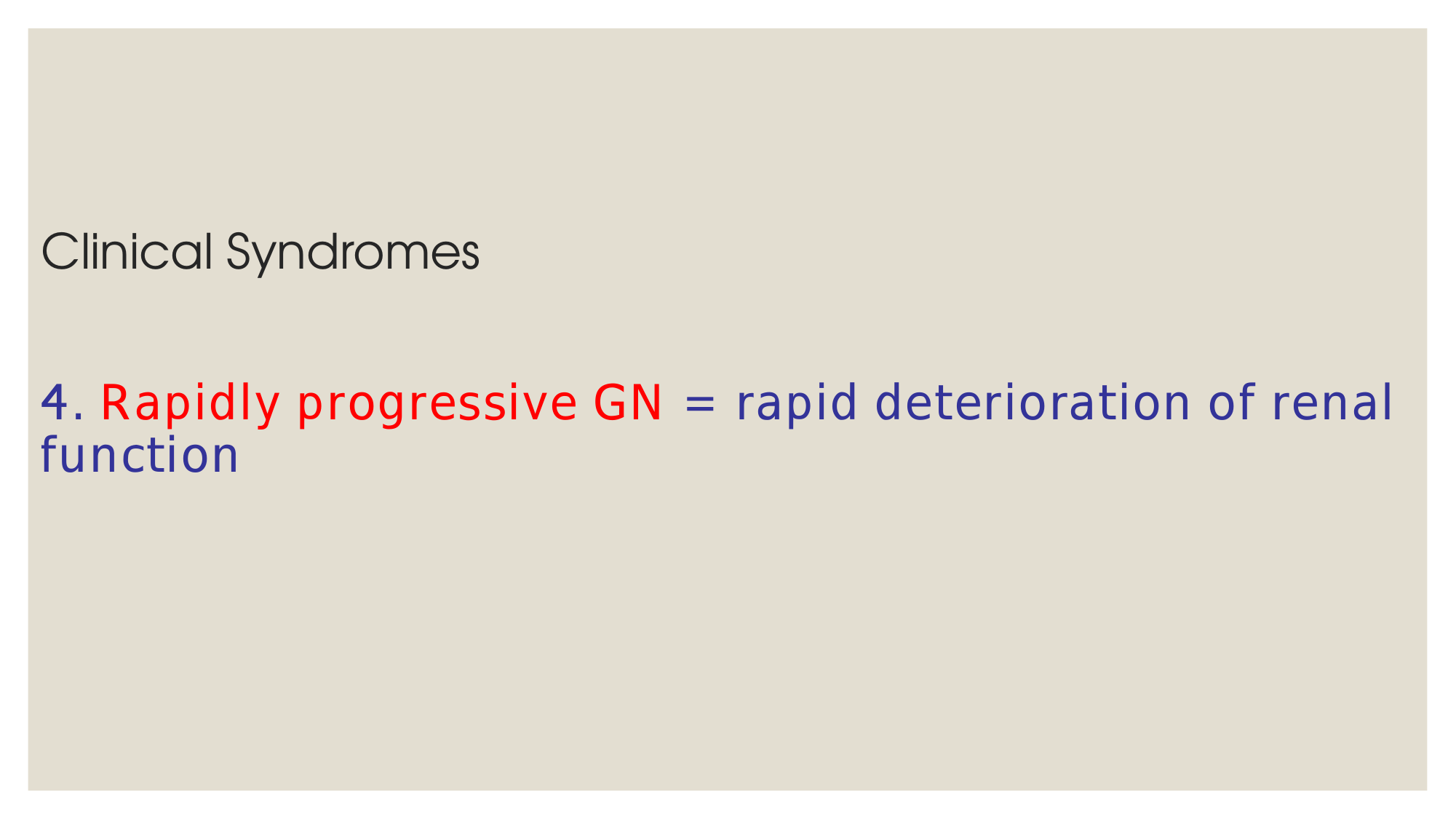

# Clinical Syndromes 4. Rapidly progressive GN = rapid deterioration of renal function